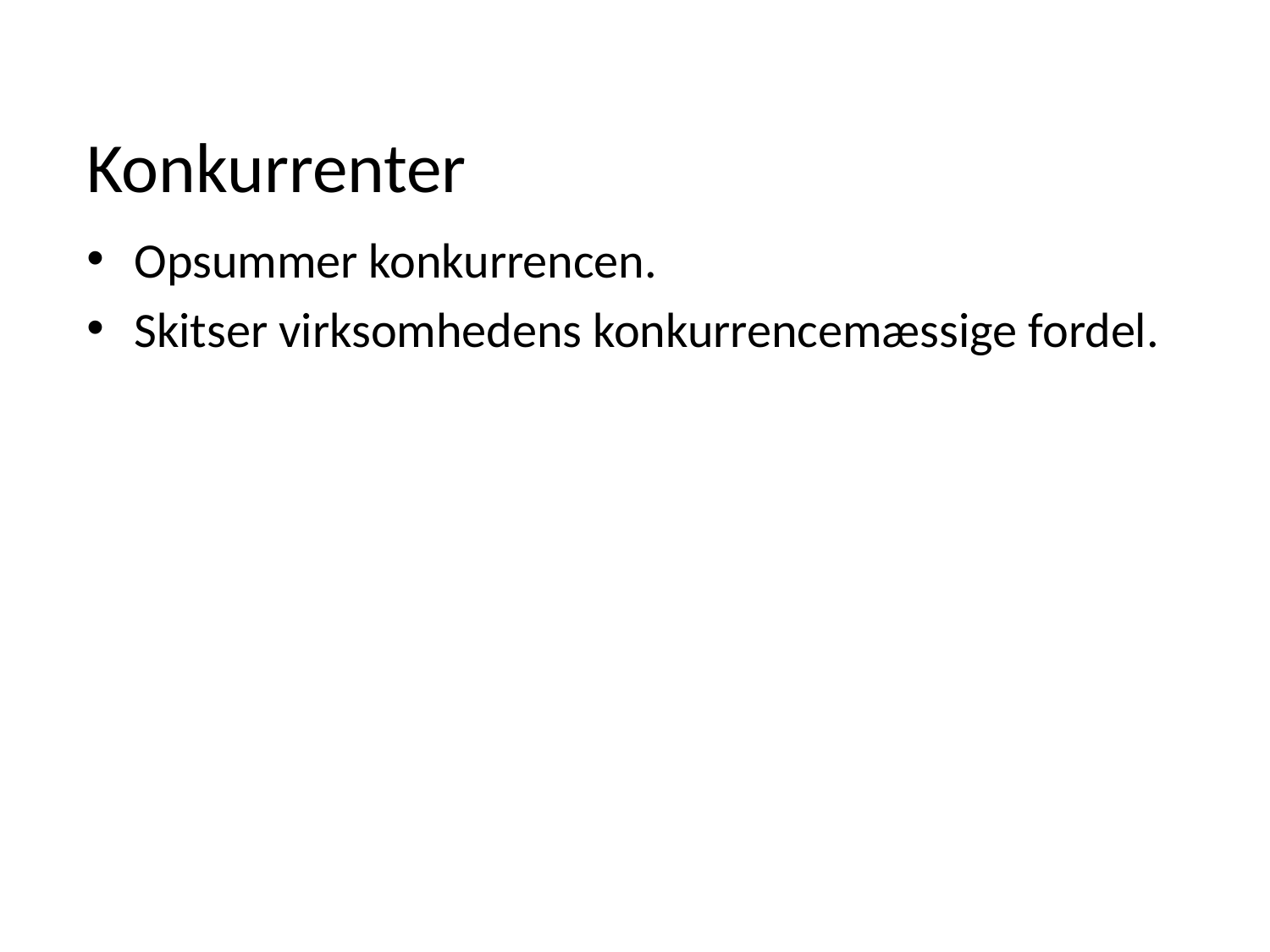

# Konkurrenter
Opsummer konkurrencen.
Skitser virksomhedens konkurrencemæssige fordel.